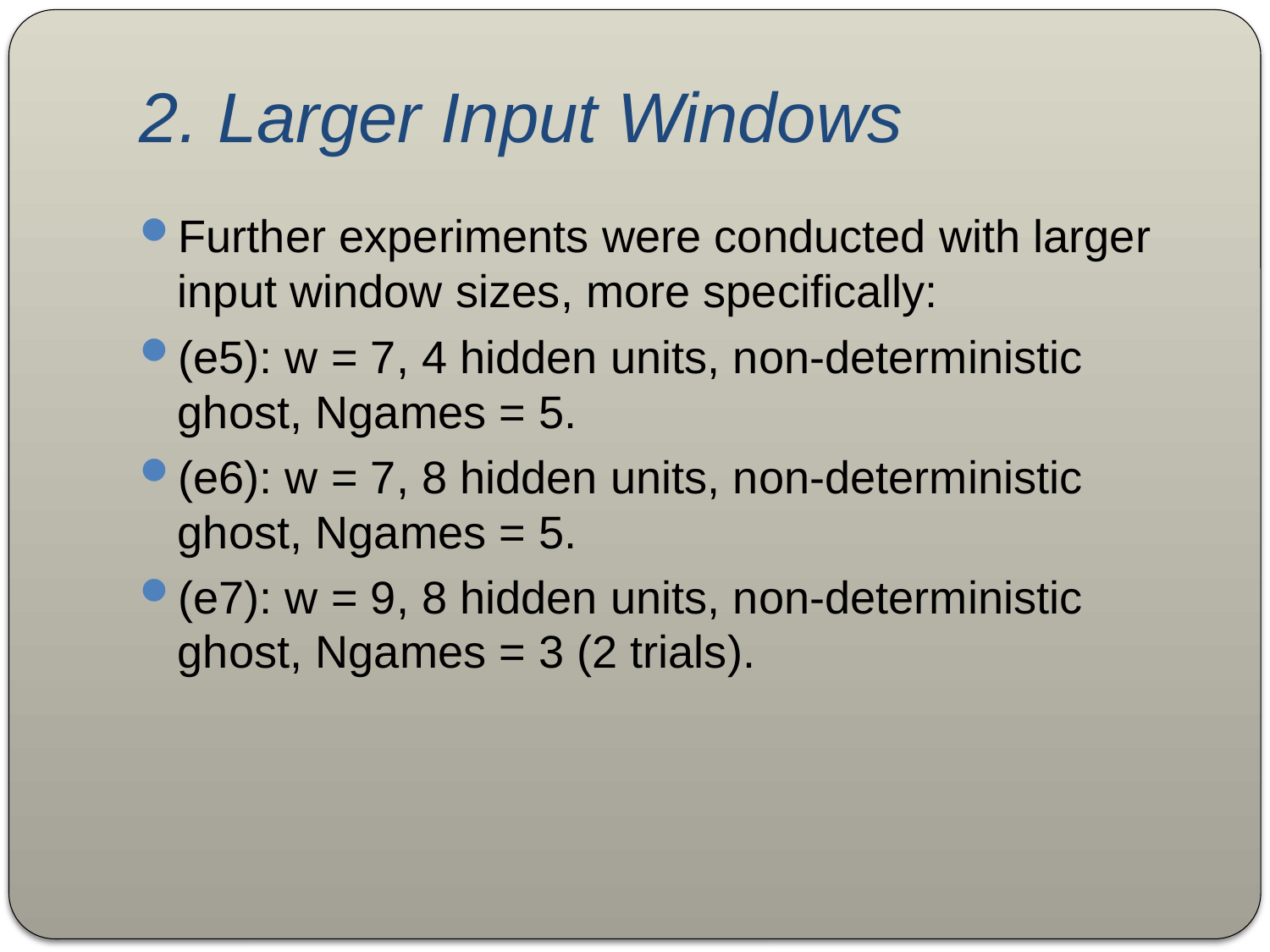

# 2. Larger Input Windows
Further experiments were conducted with larger input window sizes, more specifically:
(e5): w = 7, 4 hidden units, non-deterministic ghost, Ngames = 5.
(e6): w = 7, 8 hidden units, non-deterministic ghost, Ngames = 5.
(e7): w = 9, 8 hidden units, non-deterministic ghost, Ngames = 3 (2 trials).